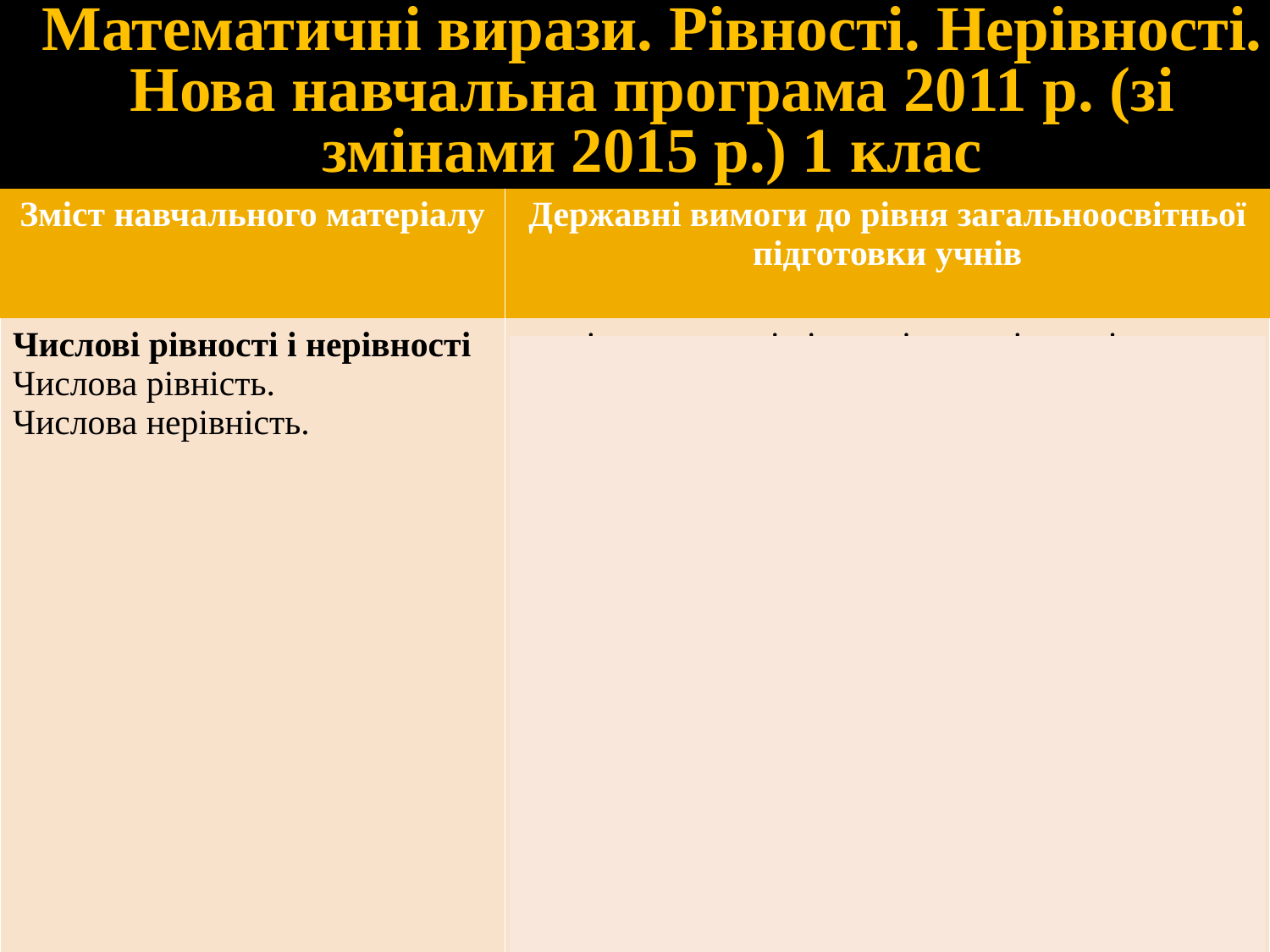

# Математичні вирази. Рівності. Нерівності. Нова навчальна програма 2011 р. (зі змінами 2015 р.) 1 клас
| Зміст навчального матеріалу | Державні вимоги до рівня загальноосвітньої підготовки учнів |
| --- | --- |
| Числові рівності і нерівності Числова рівність. Числова нерівність. | розрізняє числові рівності та нерівності; читає і записує числові рівності, числові нерівності; складає рівності й нерівності в процесі виконання практичних вправ із сукупностями предметів та за даними малюнками, схемами; пояснює вибір рівності чи нерівності, складеної за виконанням практичних вправ із сукупностями предметів таза даними малюнками, схемами. |